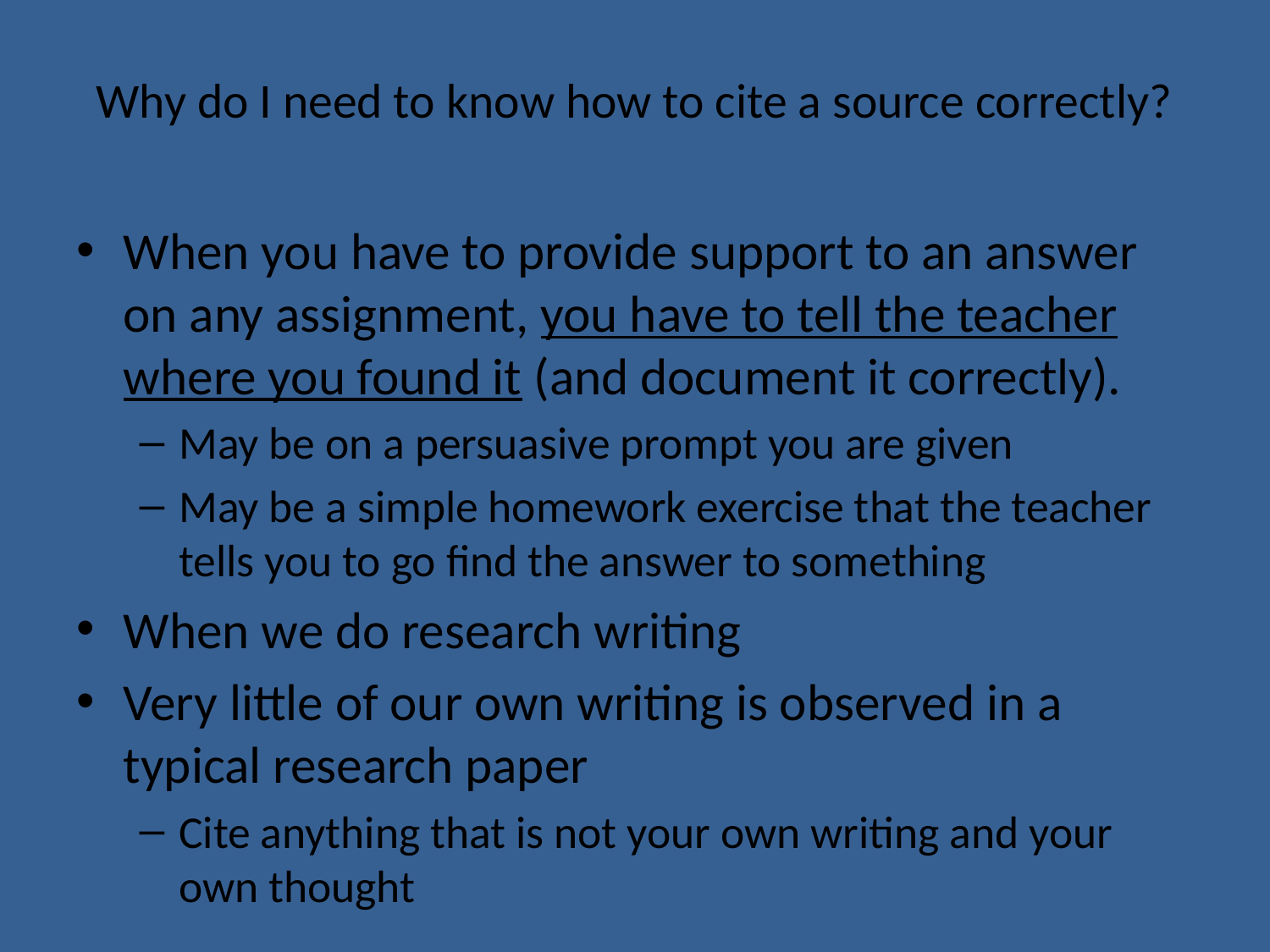

# Why do I need to know how to cite a source correctly?
When you have to provide support to an answer on any assignment, you have to tell the teacher where you found it (and document it correctly).
May be on a persuasive prompt you are given
May be a simple homework exercise that the teacher tells you to go find the answer to something
When we do research writing
Very little of our own writing is observed in a typical research paper
Cite anything that is not your own writing and your own thought